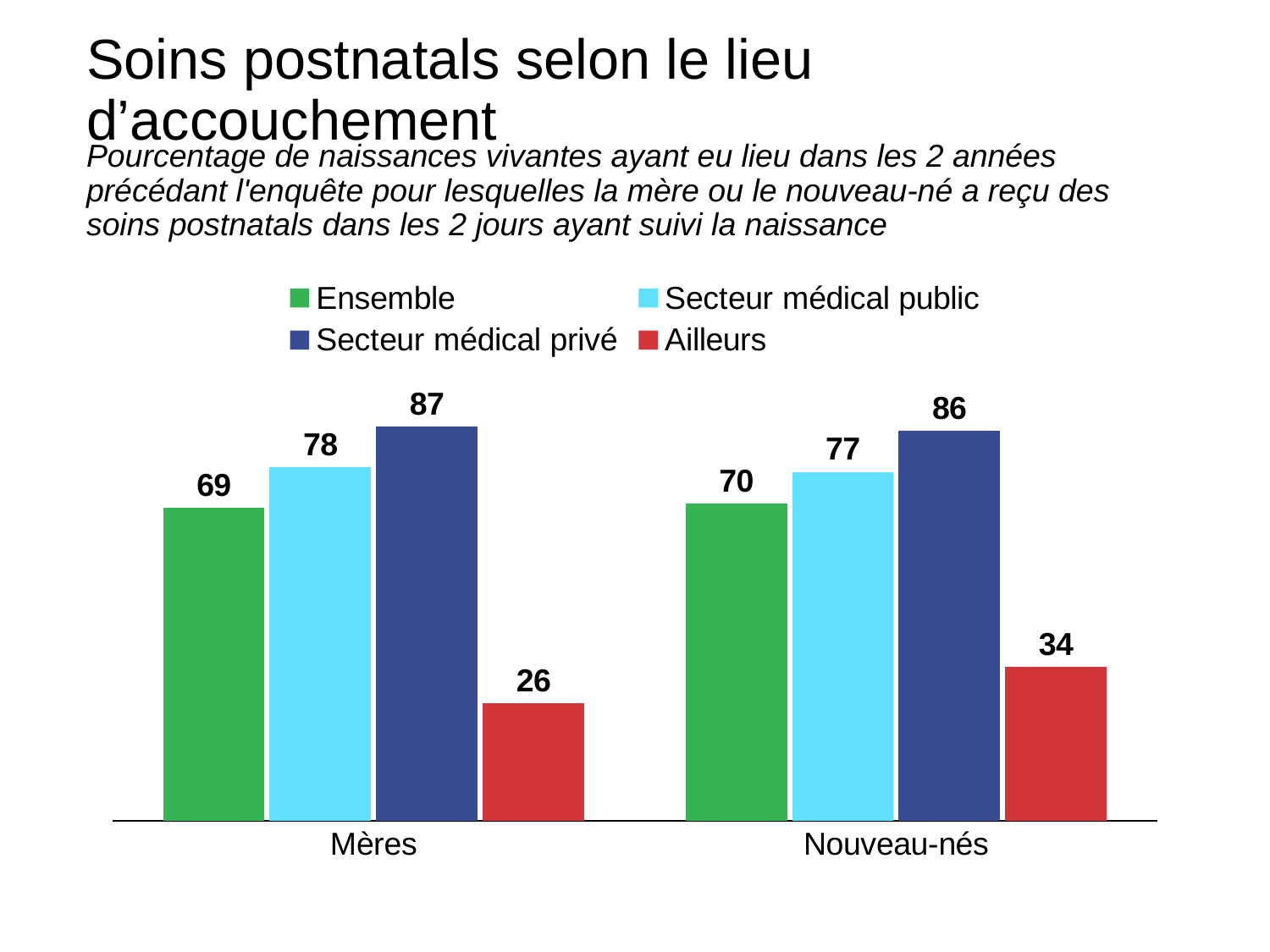

# Soins postnatals selon le lieu d’accouchement
Pourcentage de naissances vivantes ayant eu lieu dans les 2 années précédant l'enquête pour lesquelles la mère ou le nouveau-né a reçu des soins postnatals dans les 2 jours ayant suivi la naissance

### Chart

| Category | Ensemble | Secteur médical public | Secteur médical privé | Ailleurs |
|---|---|---|---|---|
| Mères | 69.0 | 78.0 | 87.0 | 26.0 |
| Nouveau-nés | 70.0 | 77.0 | 86.0 | 34.0 |